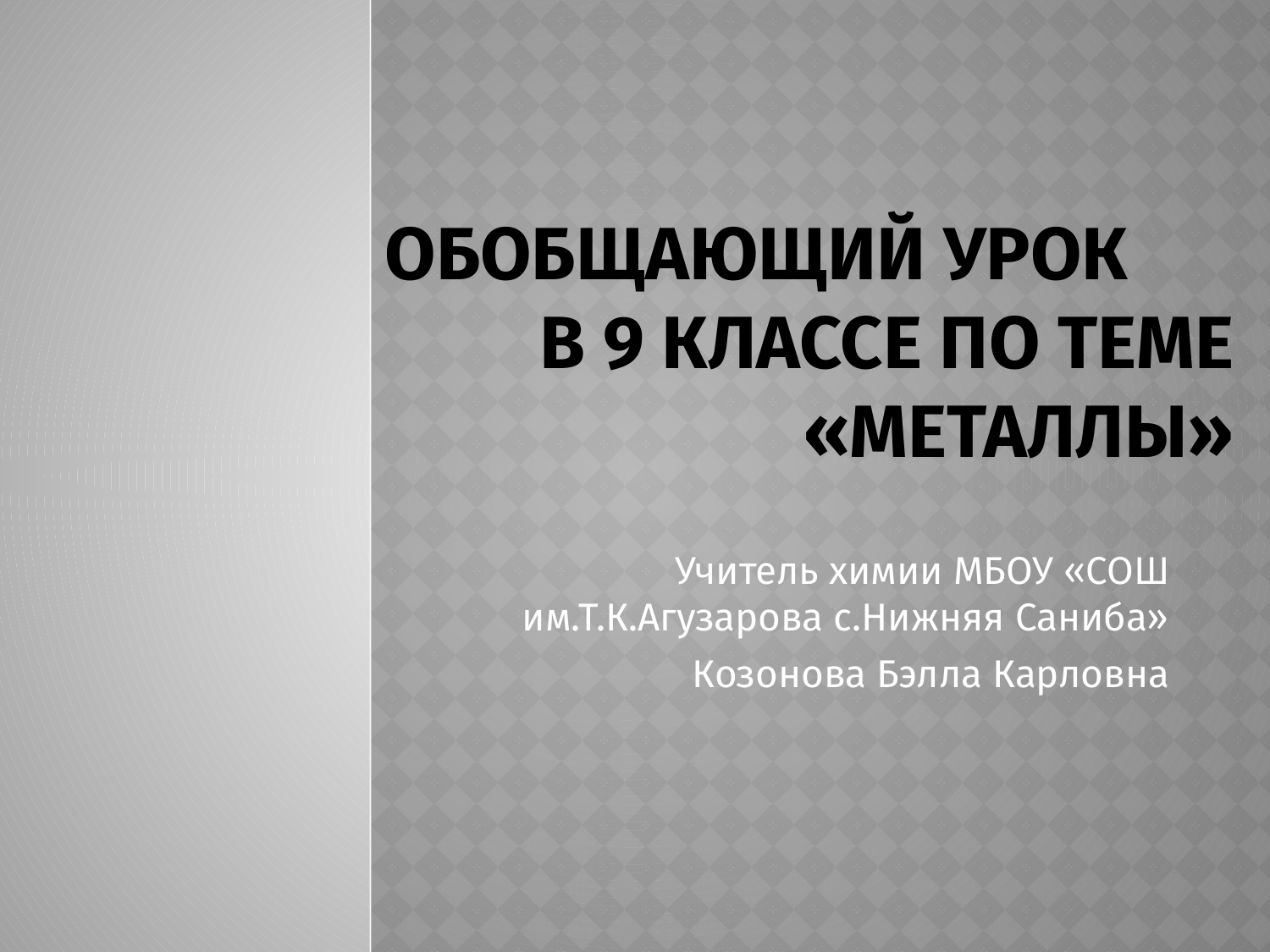

# Обобщающий урок          в 9 классе по теме «металлы»
Учитель химии МБОУ «СОШ им.Т.К.Агузарова с.Нижняя Саниба»
Козонова Бэлла Карловна